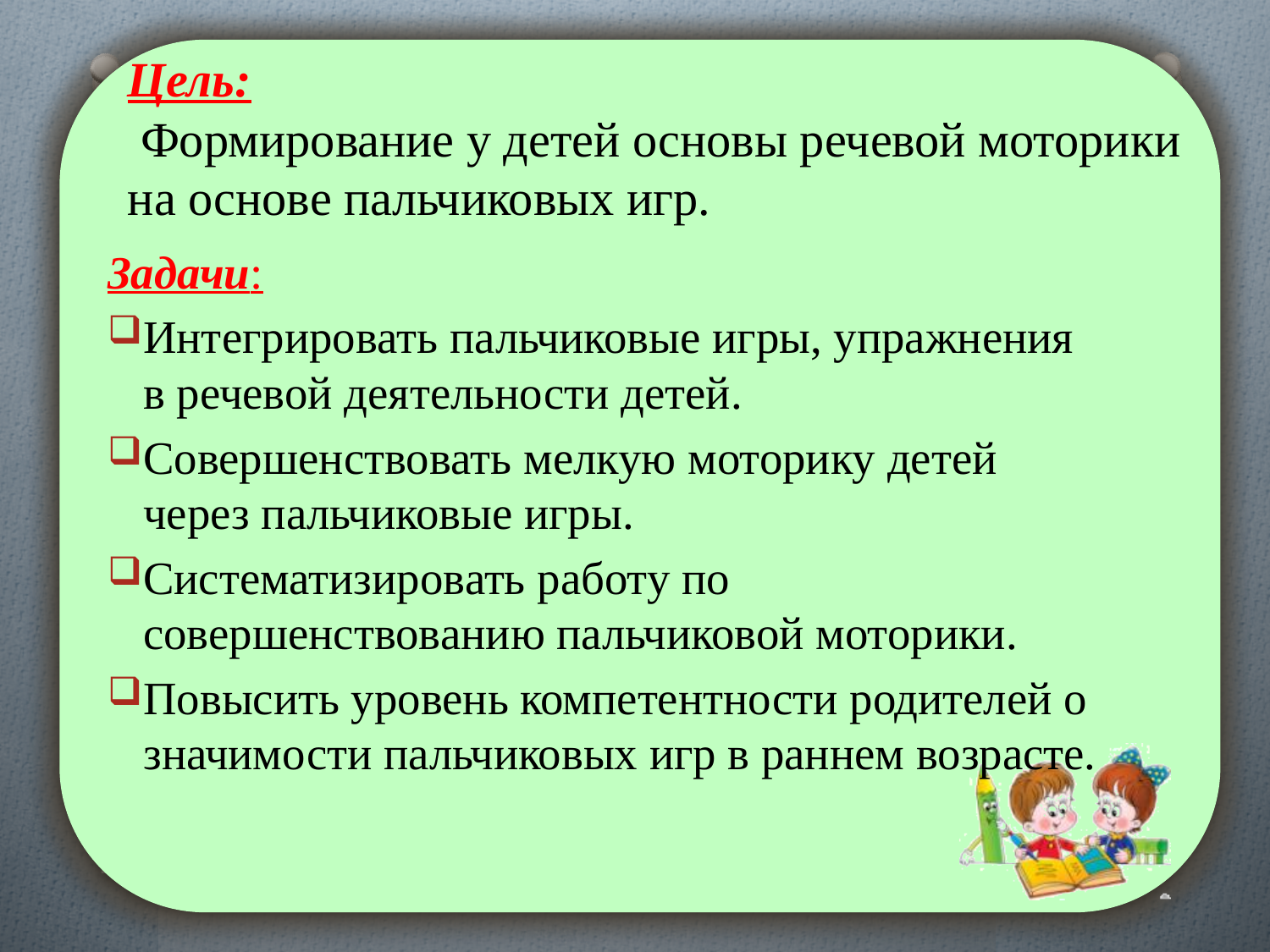

# Цель: Формирование у детей основы речевой моторики на основе пальчиковых игр.
Задачи:
Интегрировать пальчиковые игры, упражнения в речевой деятельности детей.
Совершенствовать мелкую моторику детей через пальчиковые игры.
Систематизировать работу по совершенствованию пальчиковой моторики.
Повысить уровень компетентности родителей о значимости пальчиковых игр в раннем возрасте.